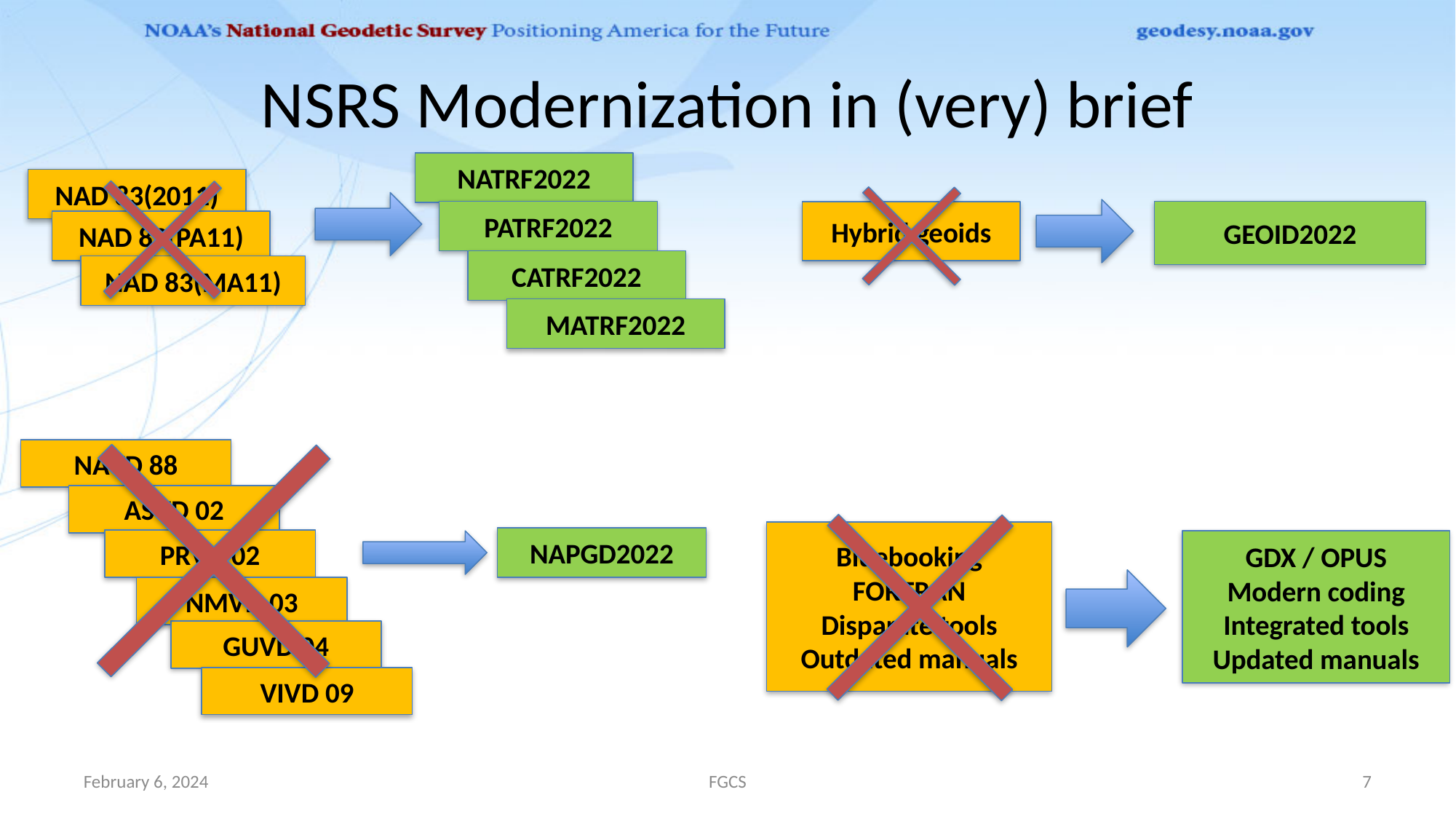

# NSRS Modernization in (very) brief
NATRF2022
PATRF2022
CATRF2022
MATRF2022

NAD 83(2011)
NAD 83(PA11)
NAD 83(MA11)

GEOID2022
Hybrid geoids

NAVD 88
ASVD 02
PRVD 02
NMVD 03
GUVD 04
VIVD 09

Bluebooking
FORTRAN
Disparate tools
Outdated manuals
NAPGD2022

GDX / OPUS
Modern coding
Integrated tools
Updated manuals

February 6, 2024
FGCS
7